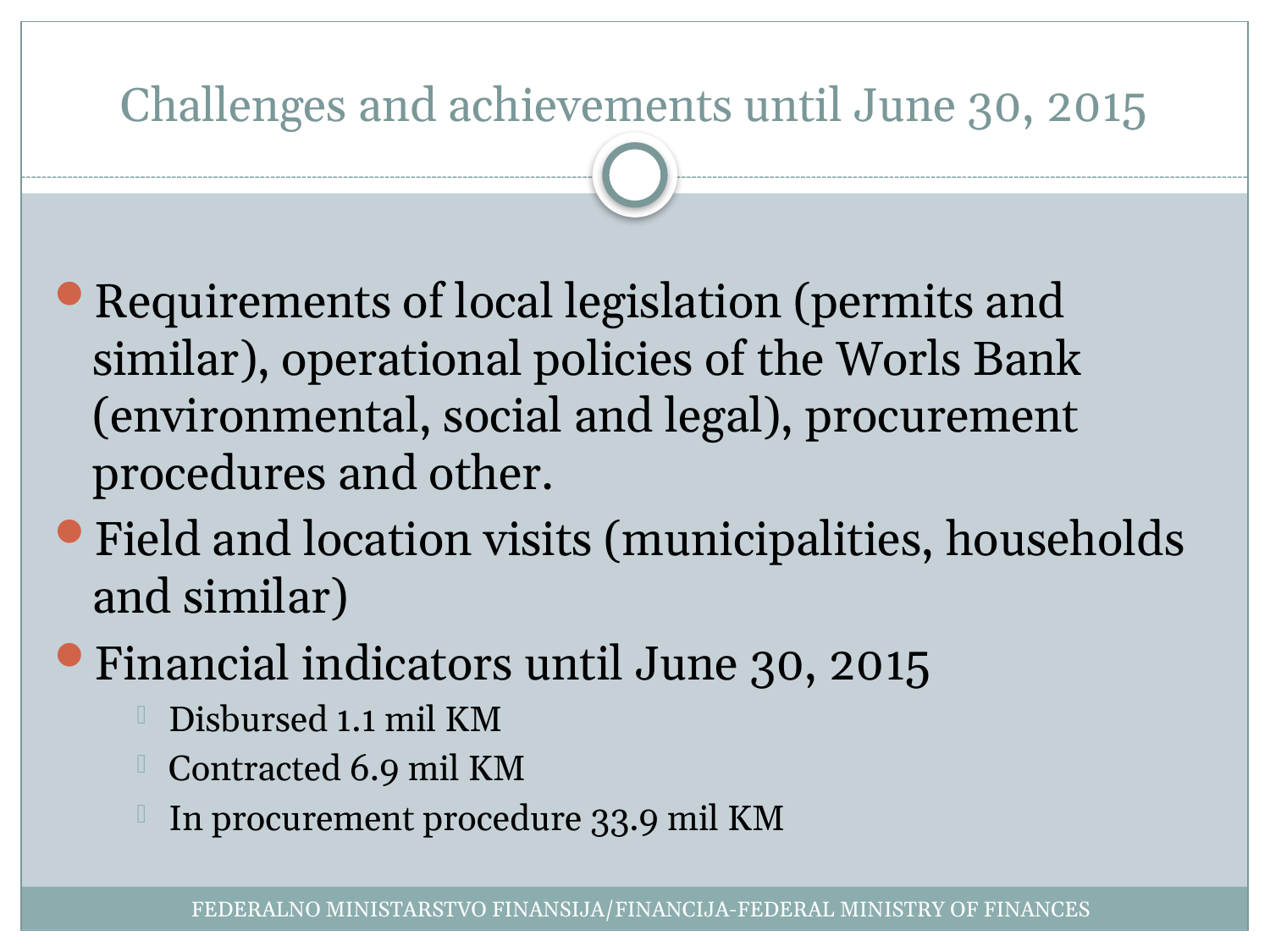

# Challenges and achievements until June 30, 2015

Requirements of local legislation (permits and similar), operational policies of the Worls Bank (environmental, social and legal), procurement procedures and other.
Field and location visits (municipalities, households and similar)
Financial indicators until June 30, 2015
Disbursed 1.1 mil KM
Contracted 6.9 mil KM
In procurement procedure 33.9 mil KM
FEDERALNO MINISTARSTVO FINANSIJA/FINANCIJA-FEDERAL MINISTRY OF FINANCES